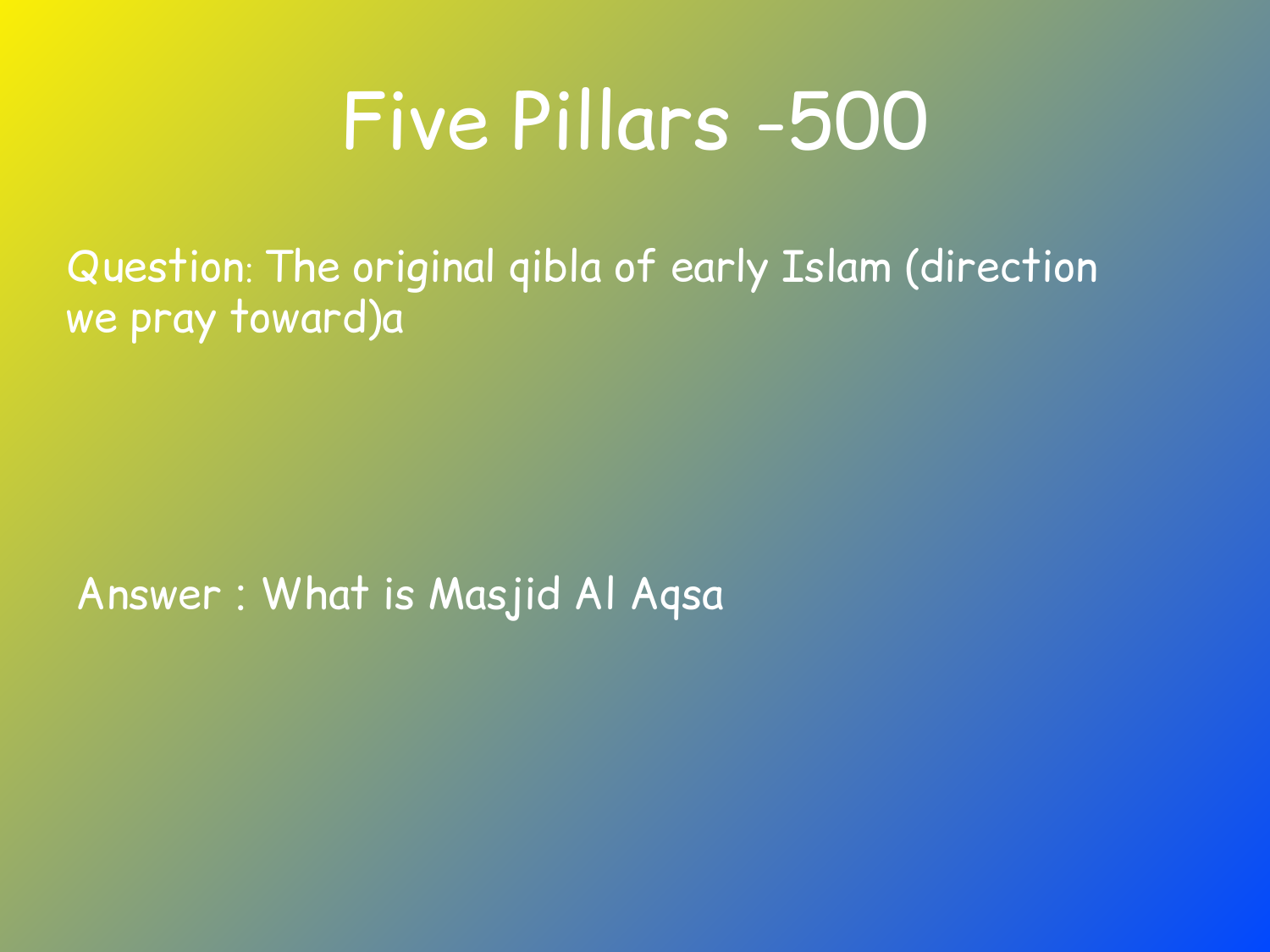

# Five Pillars -500
Question: The original qibla of early Islam (direction we pray toward)a
Answer : What is Masjid Al Aqsa